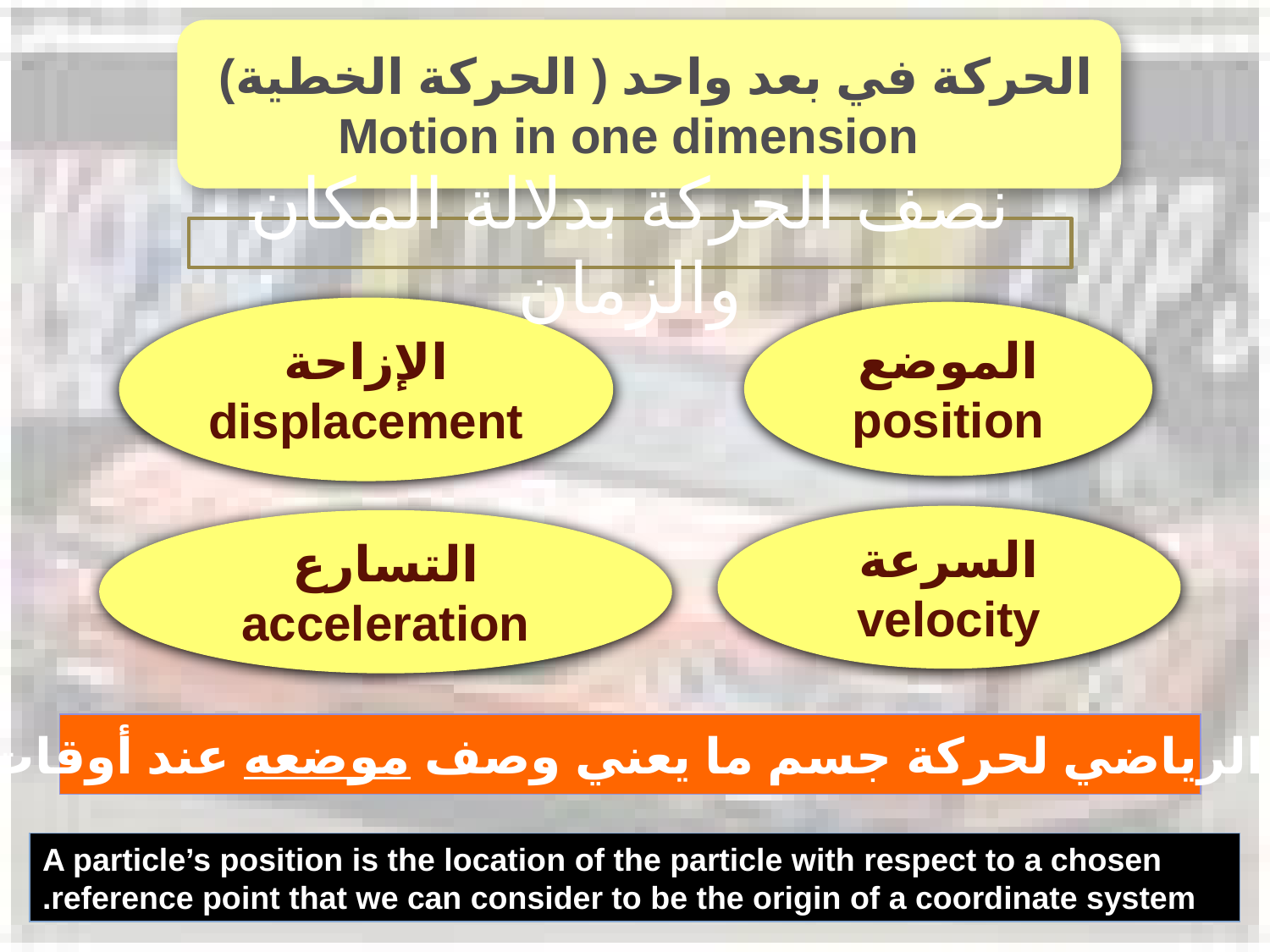

الحركة في بعد واحد ( الحركة الخطية)
   Motion in one dimension

نصف الحركة بدلالة المكان والزمان
الإزاحة
displacement
الموضع position
السرعة
velocity
التسارع
acceleration
 الوصف الرياضي لحركة جسم ما يعني وصف موضعه عند أوقات متعددة.
A particle’s position is the location of the particle with respect to a chosen reference point that we can consider to be the origin of a coordinate system.
3